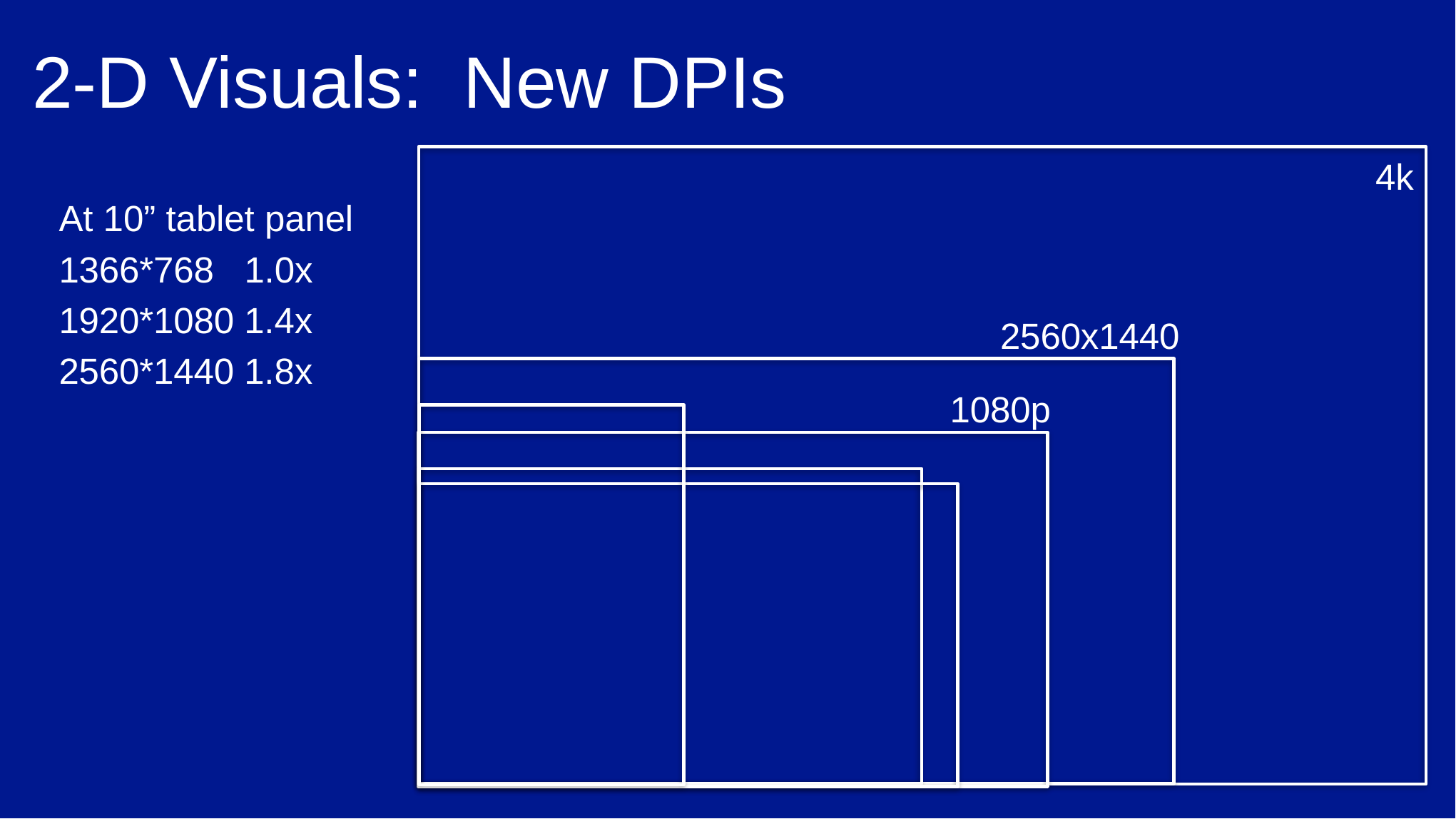

# 2-D Visuals:  New DPIs

4k
At 10” tablet panel
1366*768   1.0x
1920*1080 1.4x
2560*1440 1.8x

2560x1440
1080p